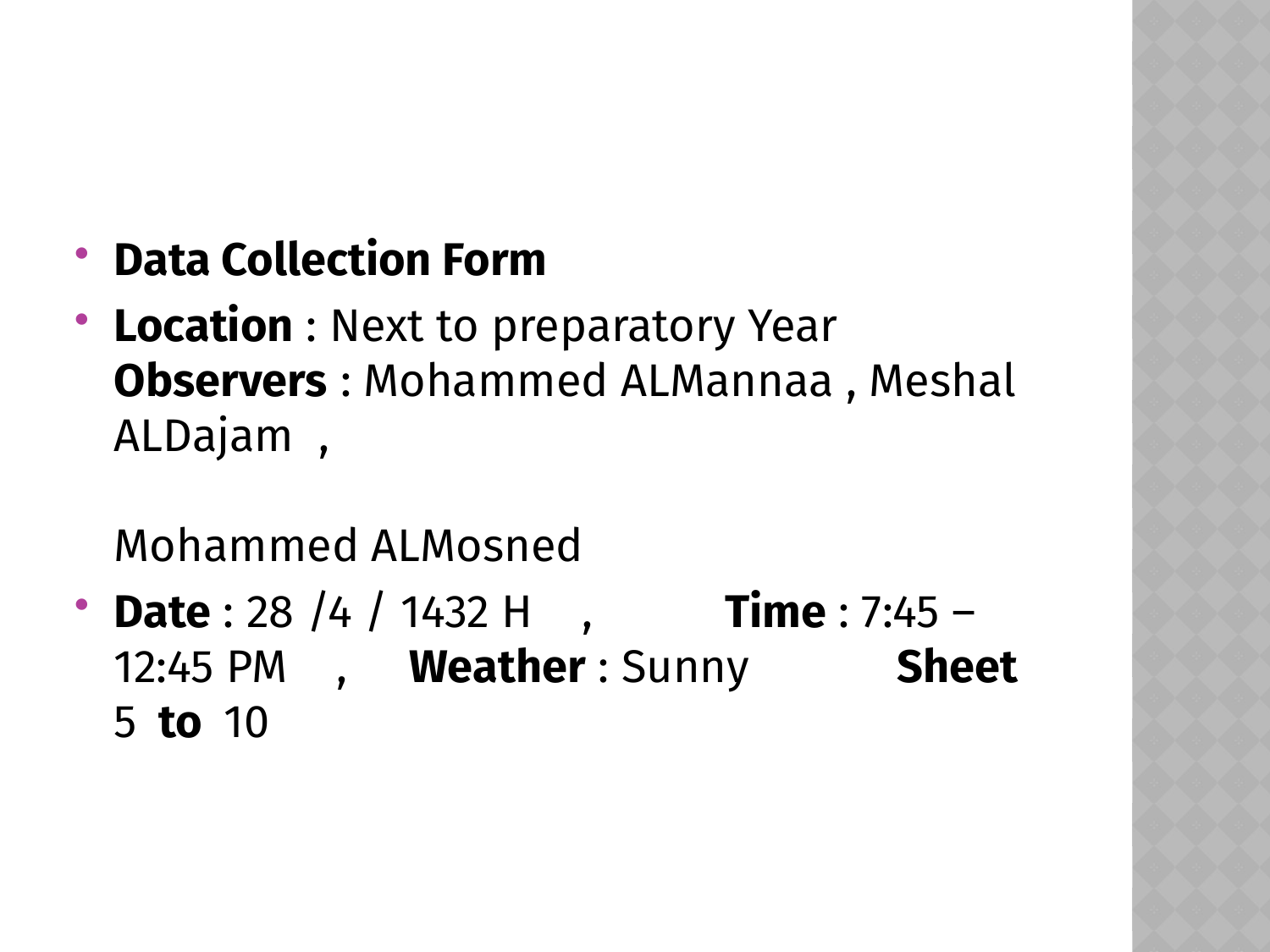

#
Data Collection Form
Location : Next to preparatory Year                   Observers : Mohammed ALMannaa , Meshal ALDajam  ,                                                                                                                        Mohammed ALMosned
Date : 28 /4 / 1432 H    ,            Time : 7:45 – 12:45 PM    ,     Weather : Sunny            Sheet   5  to  10